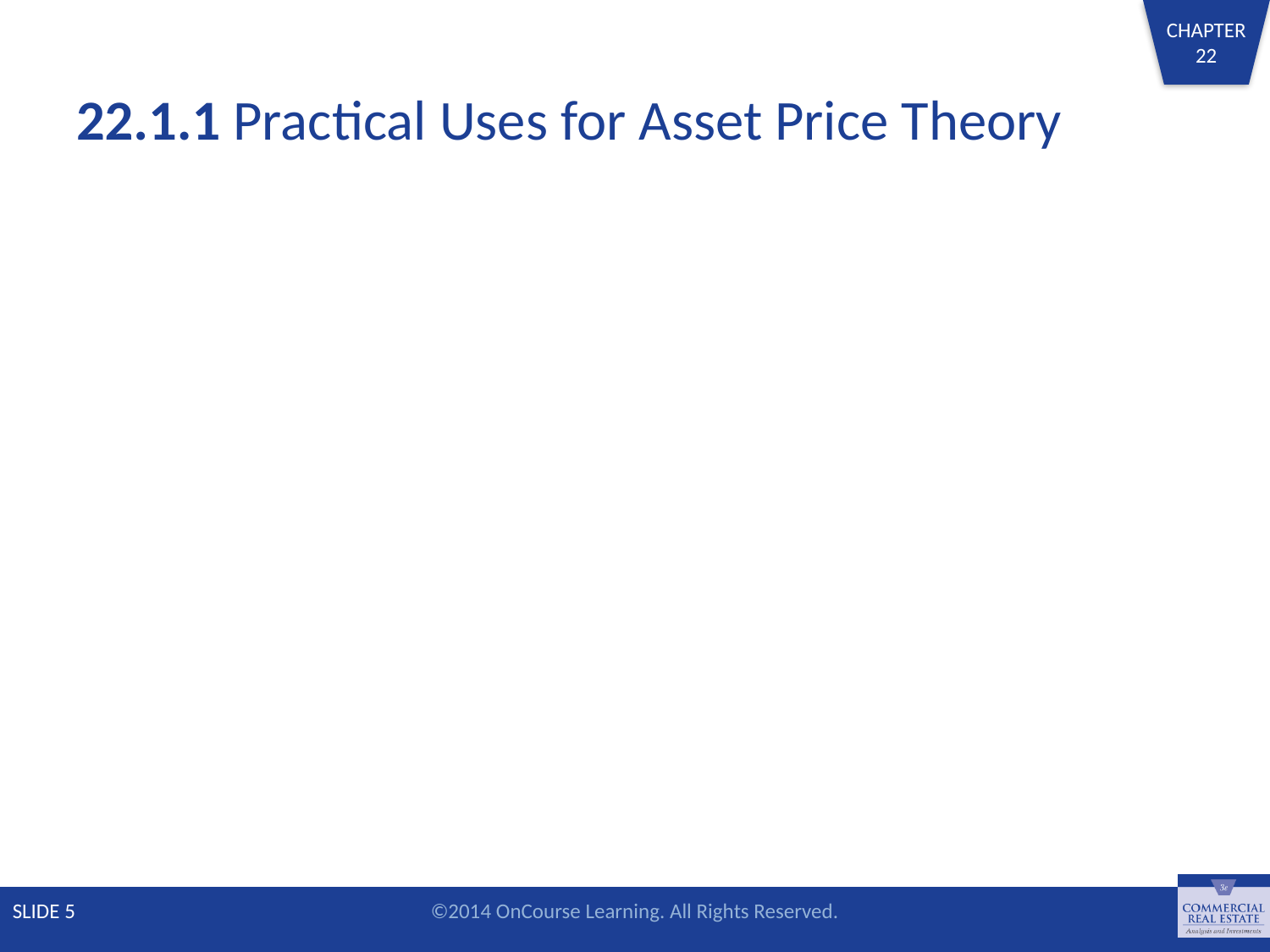

# 22.1.1 Practical Uses for Asset Price Theory

SLIDE 5